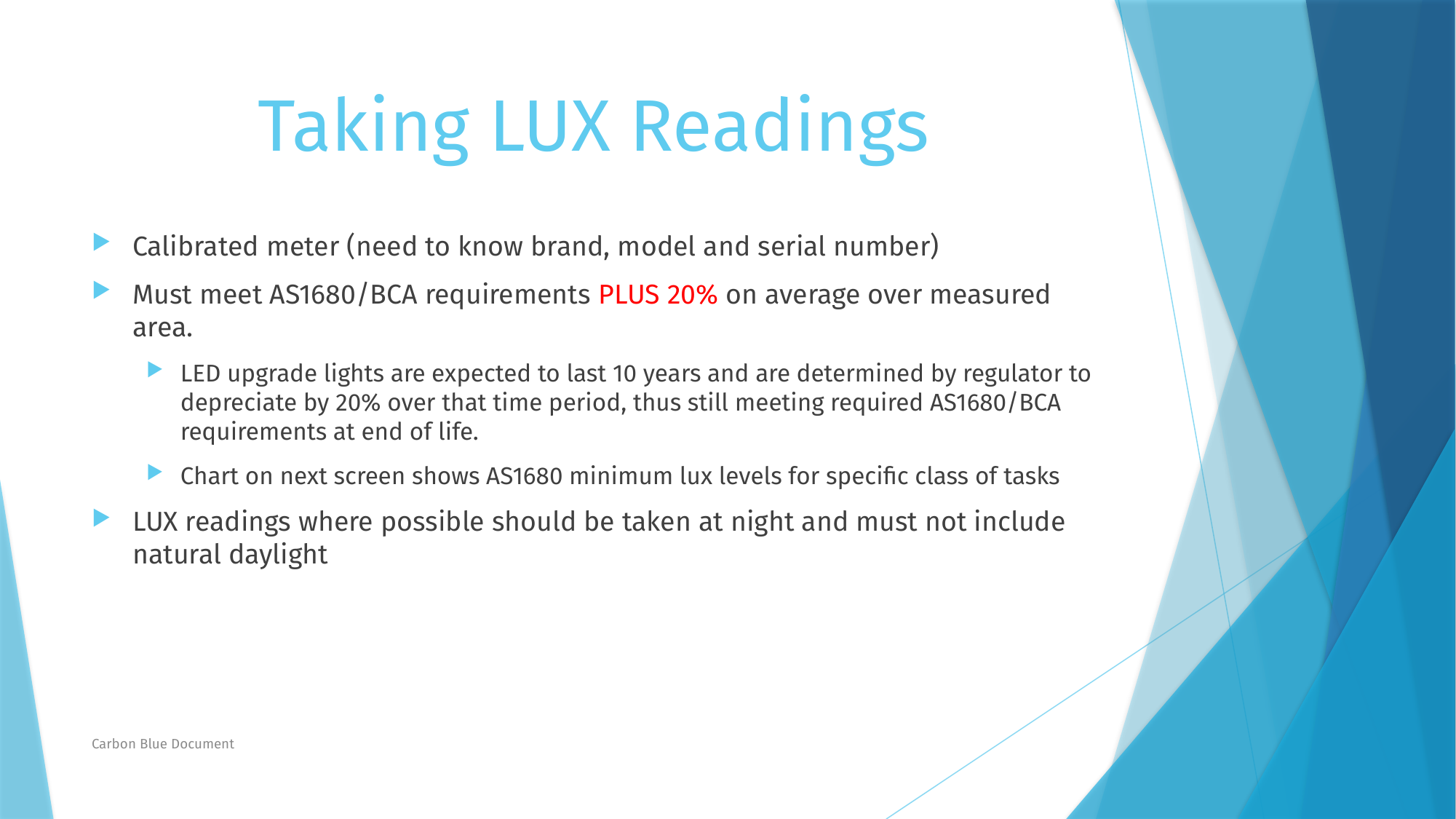

# Taking LUX Readings

Calibrated meter (need to know brand, model and serial number)
Must meet AS1680/BCA requirements PLUS 20% on average over measured area.
LED upgrade lights are expected to last 10 years and are determined by regulator to depreciate by 20% over that time period, thus still meeting required AS1680/BCA requirements at end of life.
Chart on next screen shows AS1680 minimum lux levels for specific class of tasks
LUX readings where possible should be taken at night and must not include natural daylight
Carbon Blue Document